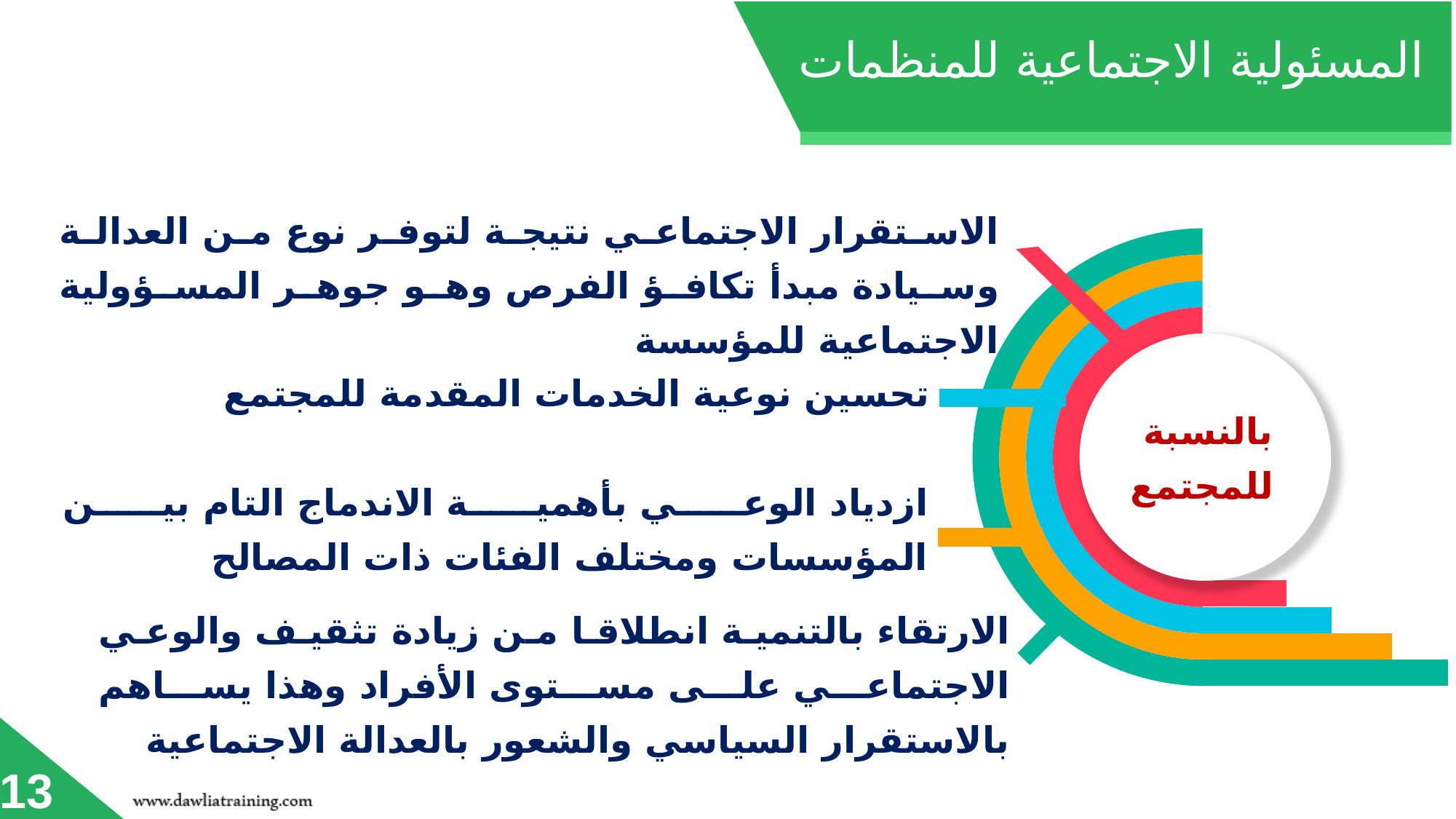

المسئولية الاجتماعية للمنظمات
الاستقرار الاجتماعي نتيجة لتوفر نوع من العدالة وسيادة مبدأ تكافؤ الفرص وهو جوهر المسؤولية الاجتماعية للمؤسسة

بالنسبة
للمجتمع
تحسين نوعية الخدمات المقدمة للمجتمع

ازدياد الوعي بأهمية الاندماج التام بين المؤسسات ومختلف الفئات ذات المصالح

الارتقاء بالتنمية انطلاقا من زيادة تثقيف والوعي الاجتماعي على مستوى الأفراد وهذا يساهم بالاستقرار السياسي والشعور بالعدالة الاجتماعية

139